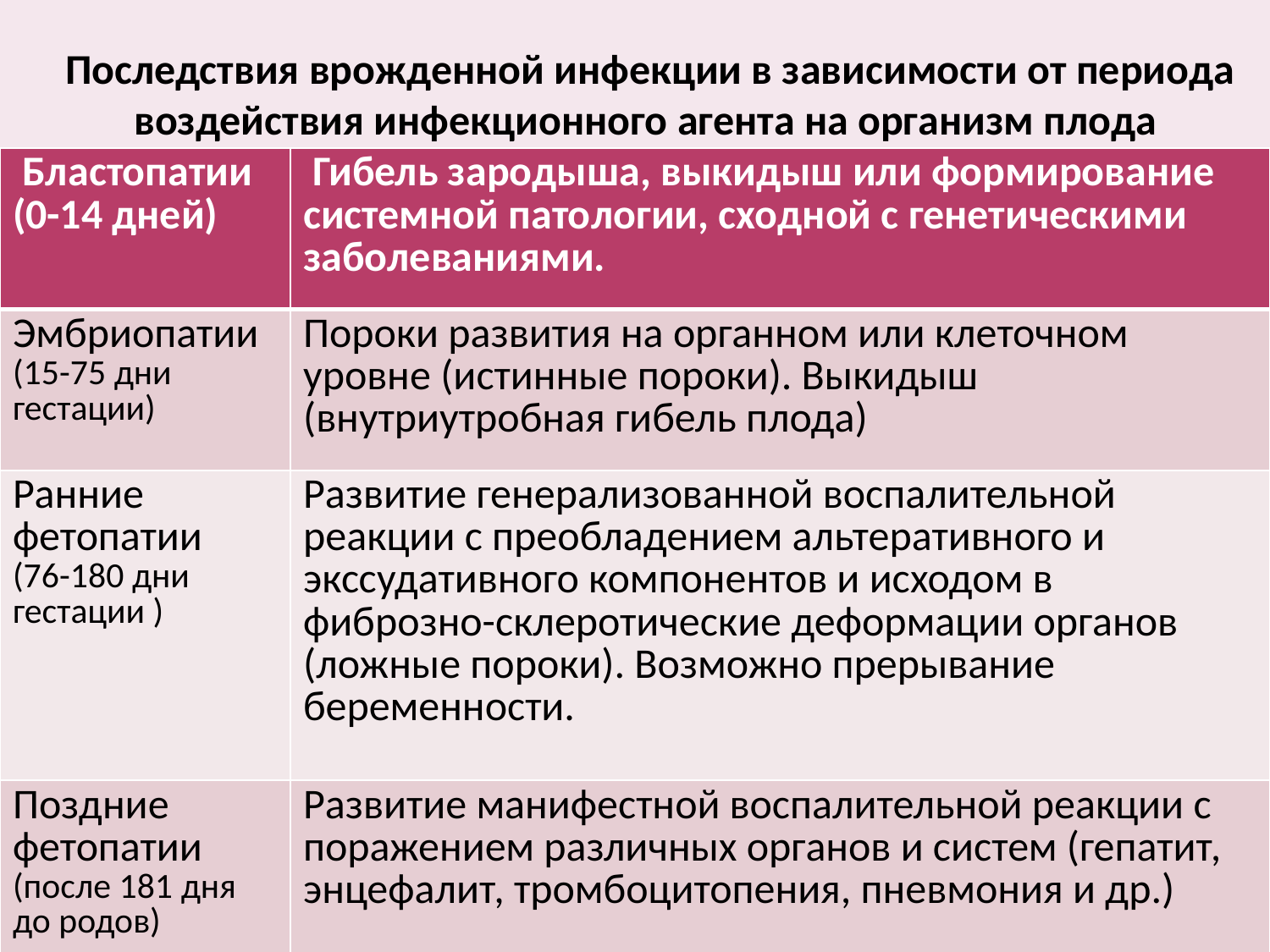

# Последствия врожденной инфекции в зависимости от периода воздействия инфекционного агента на организм плода
| Бластопатии (0-14 дней) | Гибель зародыша, выкидыш или формирование системной патологии, сходной с генетическими заболеваниями. |
| --- | --- |
| Эмбриопатии (15-75 дни гестации) | Пороки развития на органном или клеточном уровне (истинные пороки). Выкидыш (внутриутробная гибель плода) |
| Ранние фетопатии (76-180 дни гестации ) | Развитие генерализованной воспалительной реакции с преобладением альтеративного и экссудативного компонентов и исходом в фиброзно-склеротические деформации органов (ложные пороки). Возможно прерывание беременности. |
| Поздние фетопатии (после 181 дня до родов) | Развитие манифестной воспалительной реакции с поражением различных органов и систем (гепатит, энцефалит, тромбоцитопения, пневмония и др.) |